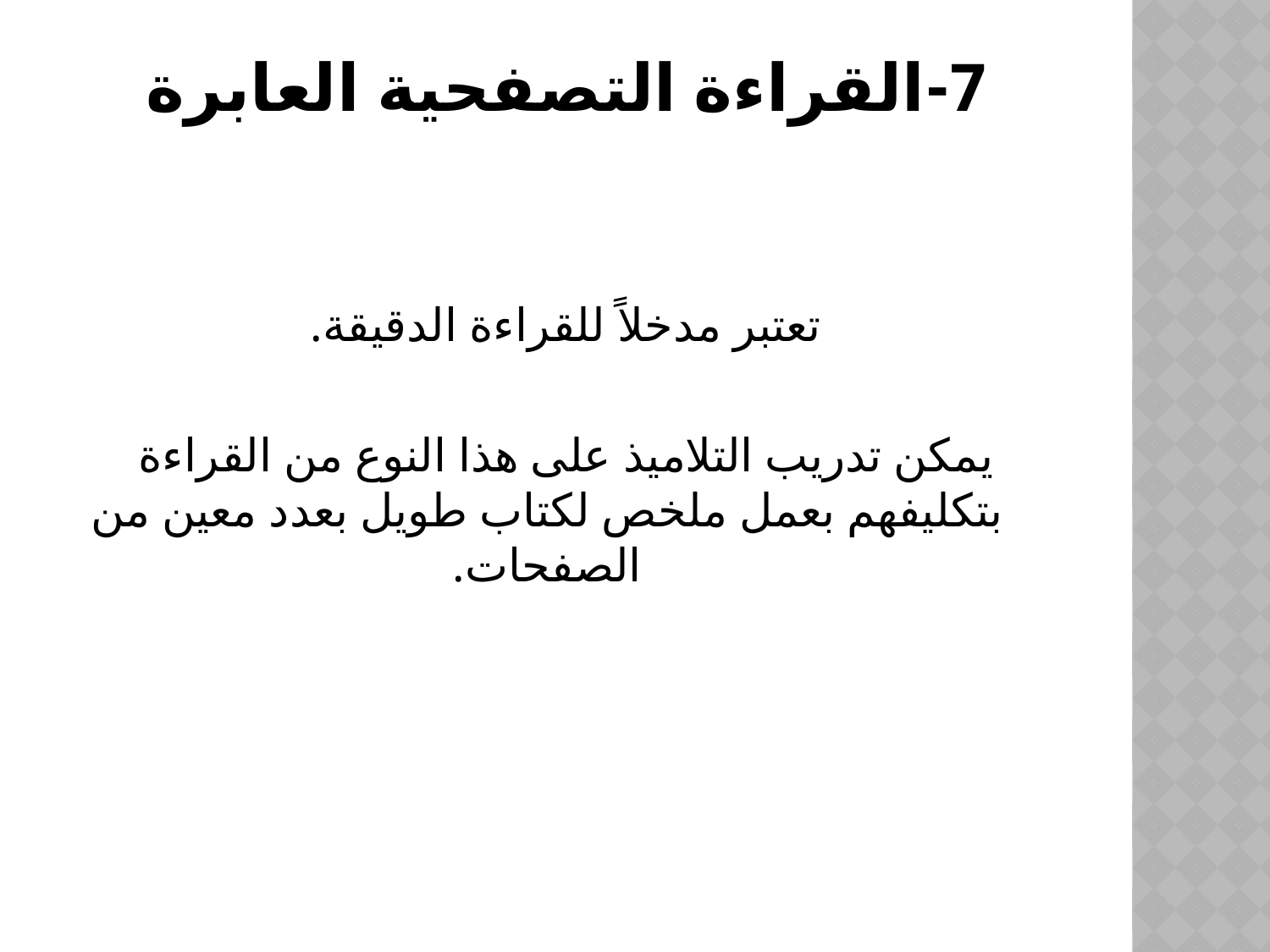

# 7-القراءة التصفحية العابرة

تعتبر مدخلاً للقراءة الدقيقة.

يمكن تدريب التلاميذ على هذا النوع من القراءة بتكليفهم بعمل ملخص لكتاب طويل بعدد معين من الصفحات.